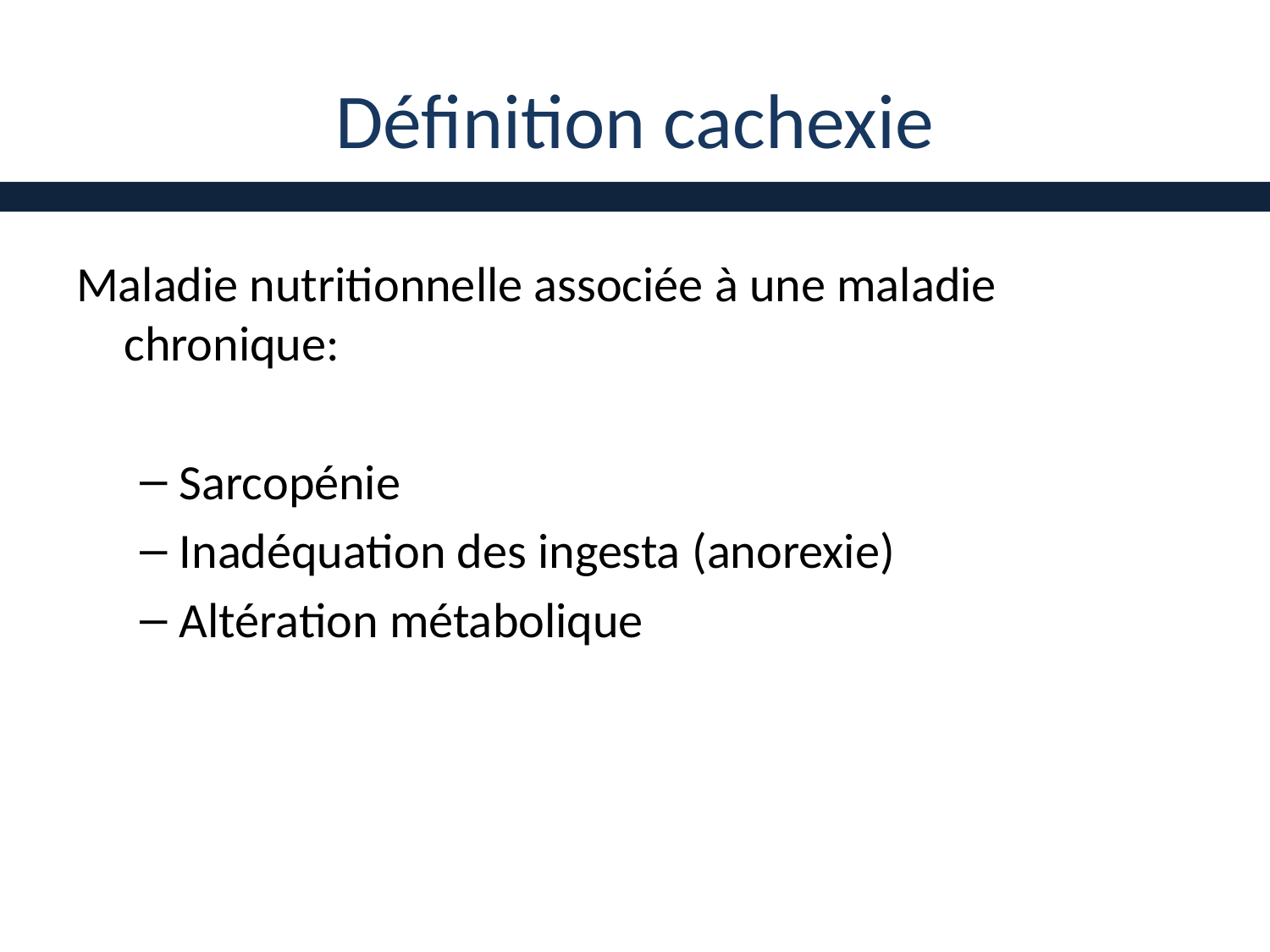

# Définition cachexie

Maladie nutritionnelle associée à une maladie chronique:

Sarcopénie
Inadéquation des ingesta (anorexie)
Altération métabolique